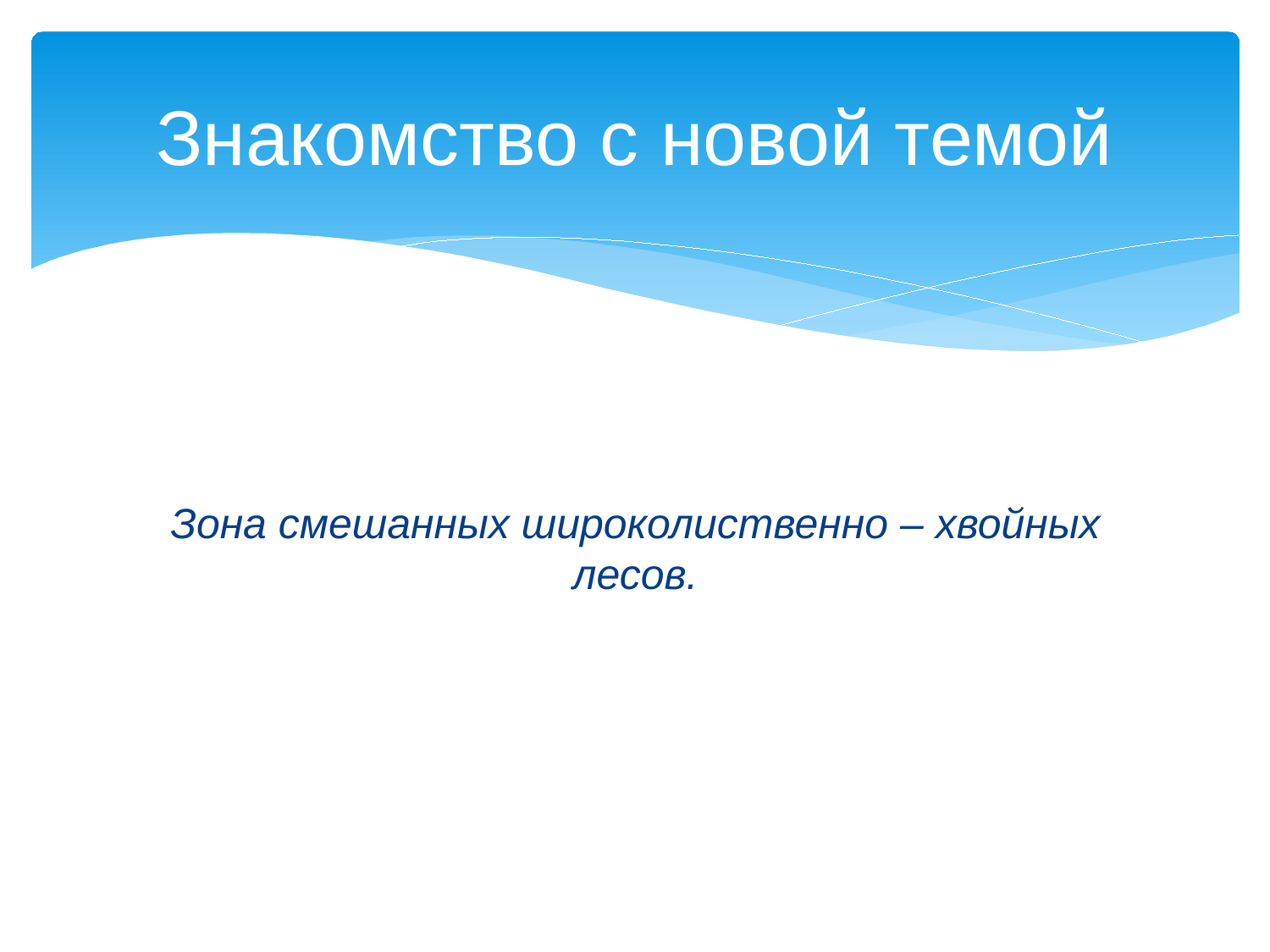

# Знакомство с новой темой

Зона смешанных широколиственно – хвойных лесов.